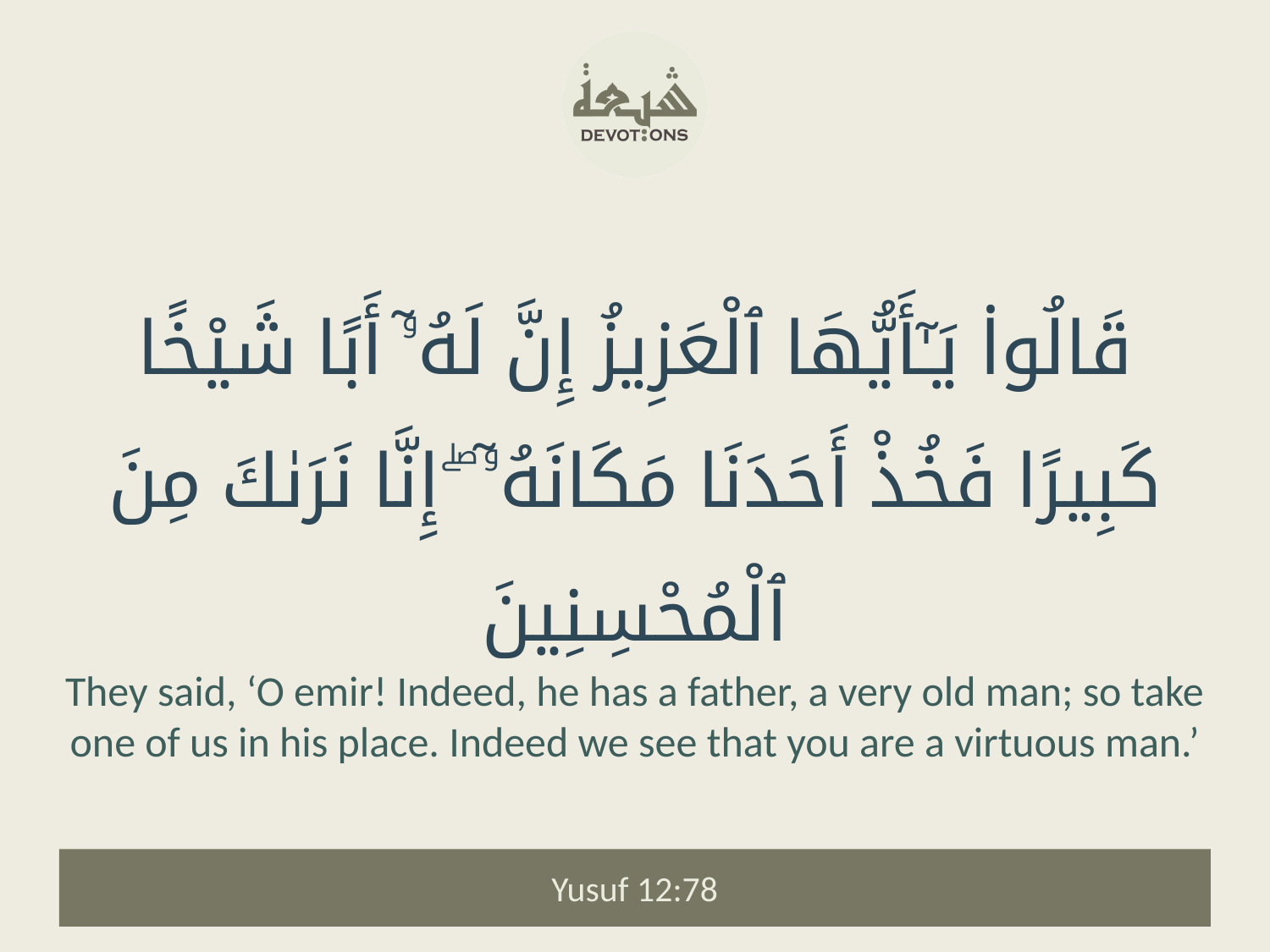

قَالُوا۟ يَـٰٓأَيُّهَا ٱلْعَزِيزُ إِنَّ لَهُۥٓ أَبًا شَيْخًا كَبِيرًا فَخُذْ أَحَدَنَا مَكَانَهُۥٓ ۖ إِنَّا نَرَىٰكَ مِنَ ٱلْمُحْسِنِينَ
They said, ‘O emir! Indeed, he has a father, a very old man; so take one of us in his place. Indeed we see that you are a virtuous man.’
Yusuf 12:78